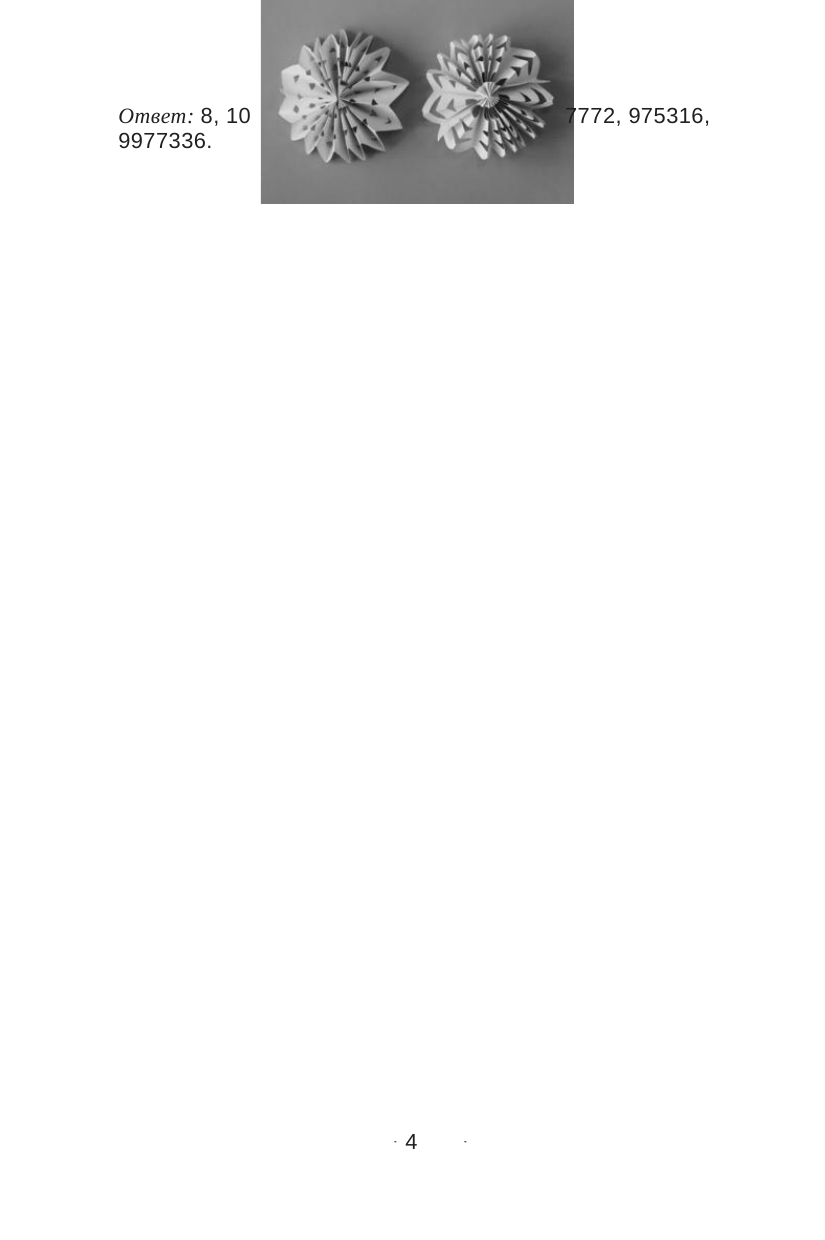

Ответ: 8, 10
9977336.
7772, 975316,
На выполнение задания нужно дать ограниченное
время — 3–5 минут и посчитать, сколько слов удалось
отгадать. После этого можно дать дополнительное
время на отгадывание или перейти к ра- боте в группе
— обсуждению результата.
Ответ: Казань, Ростов, Владимир, Москва, Тверь,
Краснодар, Барнаул, Грозный, Курск, Калининград,
Мурманск, Новороссийск,
4
4